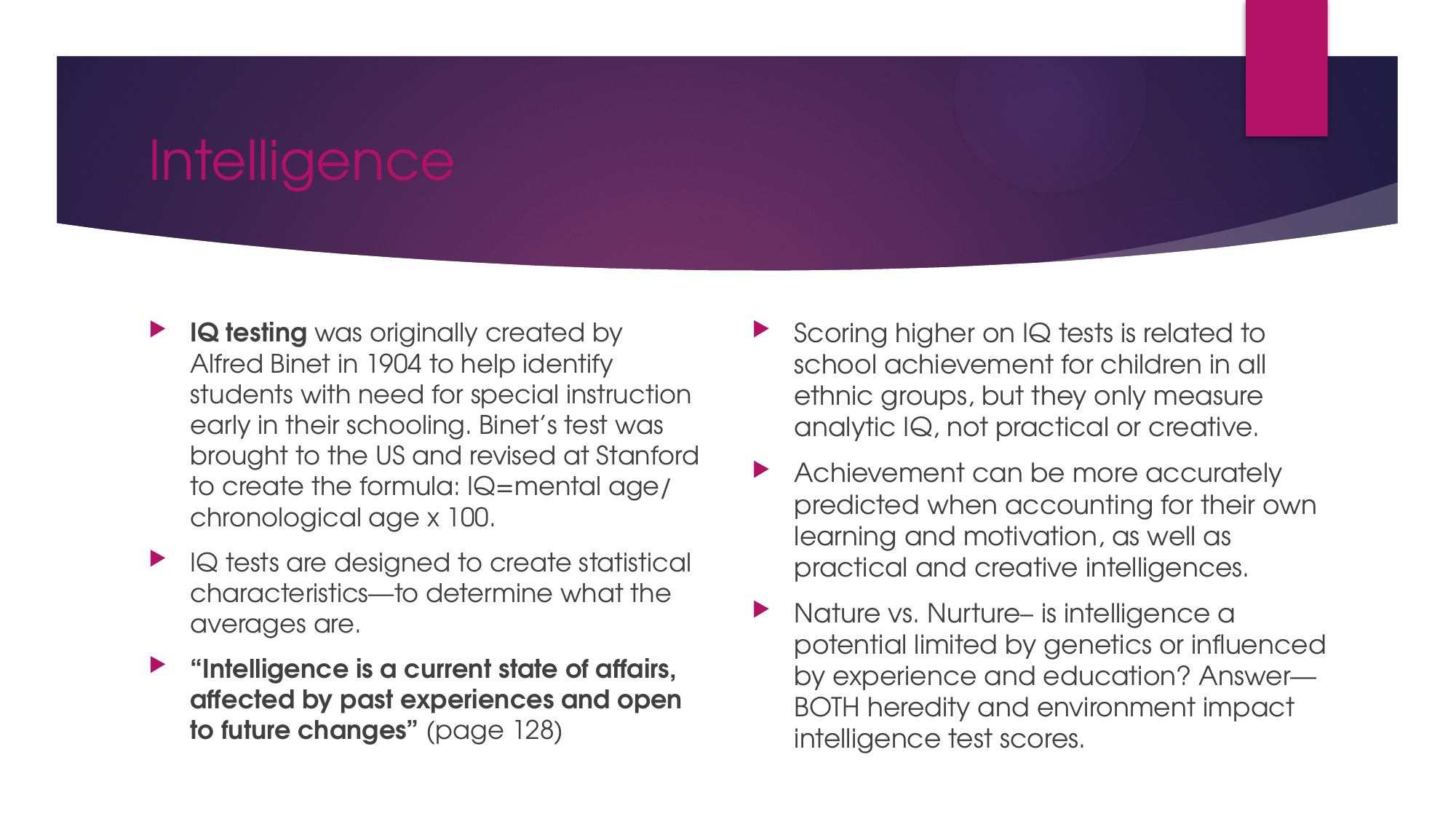

# Intelligence
Scoring higher on IQ tests is related to school achievement for children in all ethnic groups, but they only measure analytic IQ, not practical or creative.
Achievement can be more accurately predicted when accounting for their own learning and motivation, as well as practical and creative intelligences.
Nature vs. Nurture– is intelligence a potential limited by genetics or influenced by experience and education? Answer—BOTH heredity and environment impact intelligence test scores.
IQ testing was originally created by Alfred Binet in 1904 to help identify students with need for special instruction early in their schooling. Binet’s test was brought to the US and revised at Stanford to create the formula: IQ=mental age/ chronological age x 100.
IQ tests are designed to create statistical characteristics—to determine what the averages are.
“Intelligence is a current state of affairs, affected by past experiences and open to future changes” (page 128)